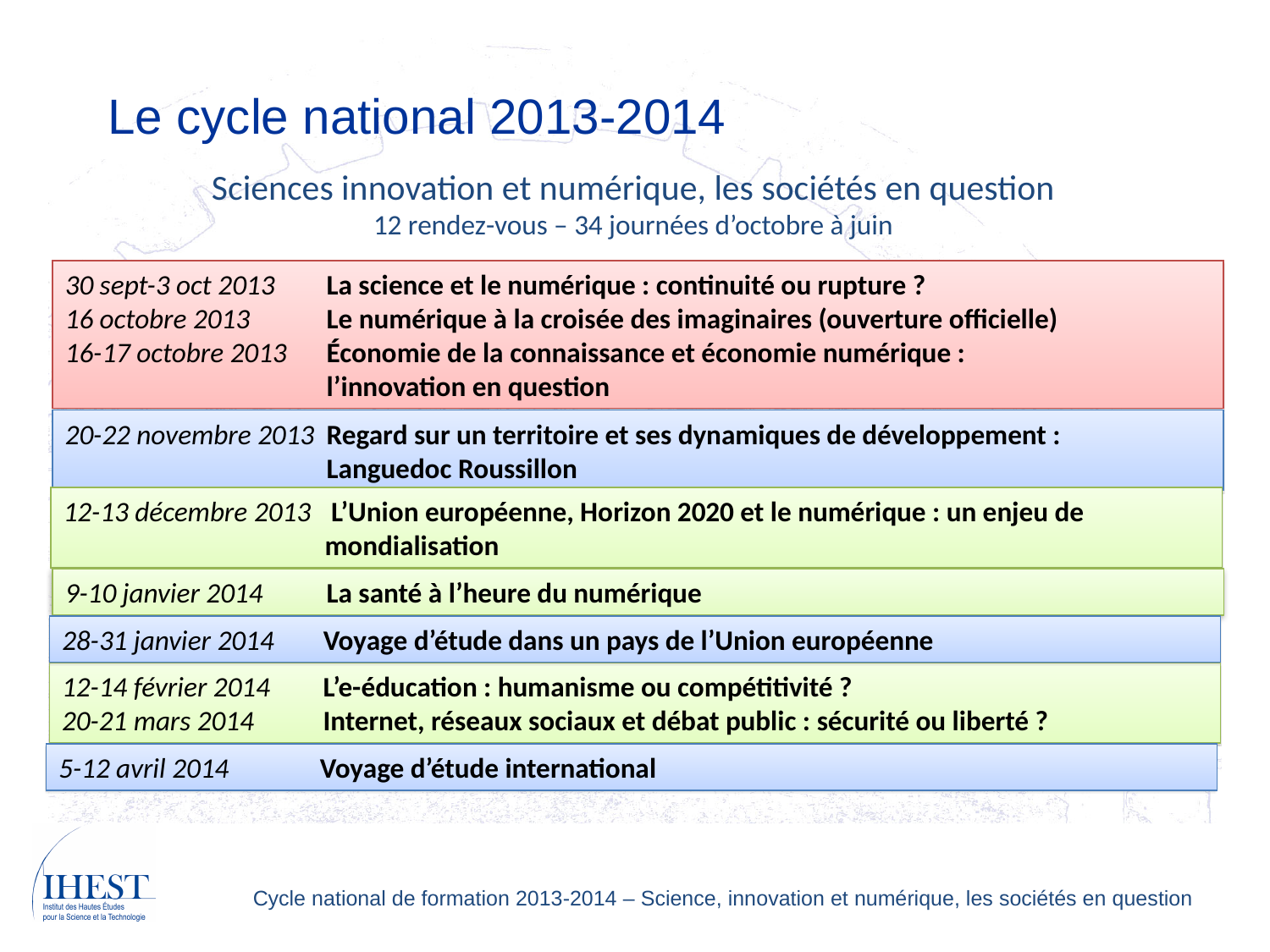

Le cycle national 2013-2014
Sciences innovation et numérique, les sociétés en question
12 rendez-vous – 34 journées d’octobre à juin

30 sept-3 oct 2013  	La science et le numérique : continuité ou rupture ?
16 octobre 2013 	Le numérique à la croisée des imaginaires (ouverture officielle)
16-17 octobre 2013	Économie de la connaissance et économie numérique :
l’innovation en question
20-22 novembre 2013 	Regard sur un territoire et ses dynamiques de développement :
Languedoc Roussillon
12-13 décembre 2013	 L’Union européenne, Horizon 2020 et le numérique : un enjeu de mondialisation
9-10 janvier 2014 	La santé à l’heure du numérique
28-31 janvier 2014	Voyage d’étude dans un pays de l’Union européenne
12-14 février 2014	L’e-éducation : humanisme ou compétitivité ?
20-21 mars 2014	Internet, réseaux sociaux et débat public : sécurité ou liberté ?
5-12 avril 2014	Voyage d’étude international